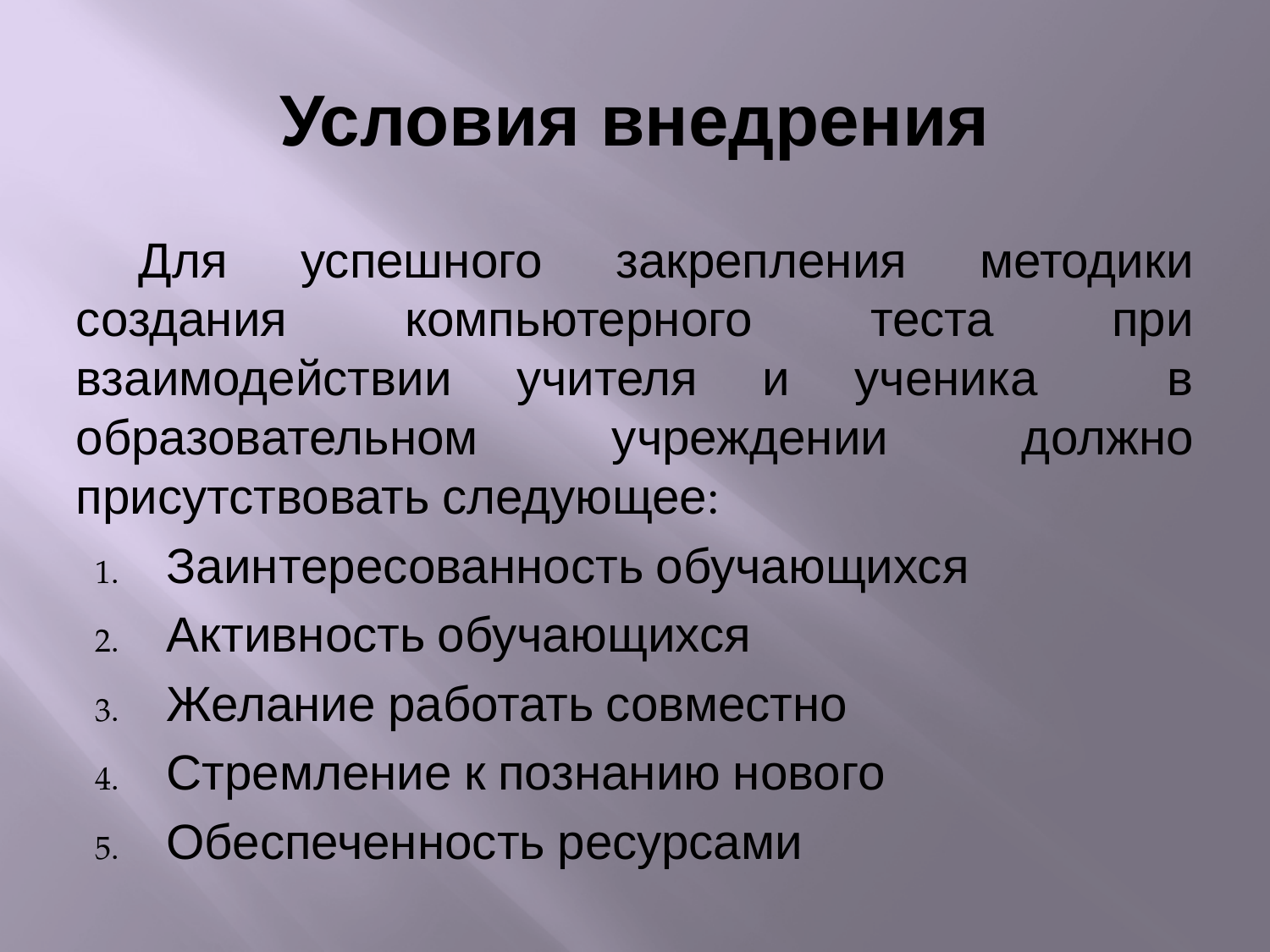

# Условия внедрения
Для успешного закрепления методики создания компьютерного теста при взаимодействии учителя и ученика  в образовательном учреждении должно присутствовать следующее:
Заинтересованность обучающихся
Активность обучающихся
Желание работать совместно
Стремление к познанию нового
Обеспеченность ресурсами